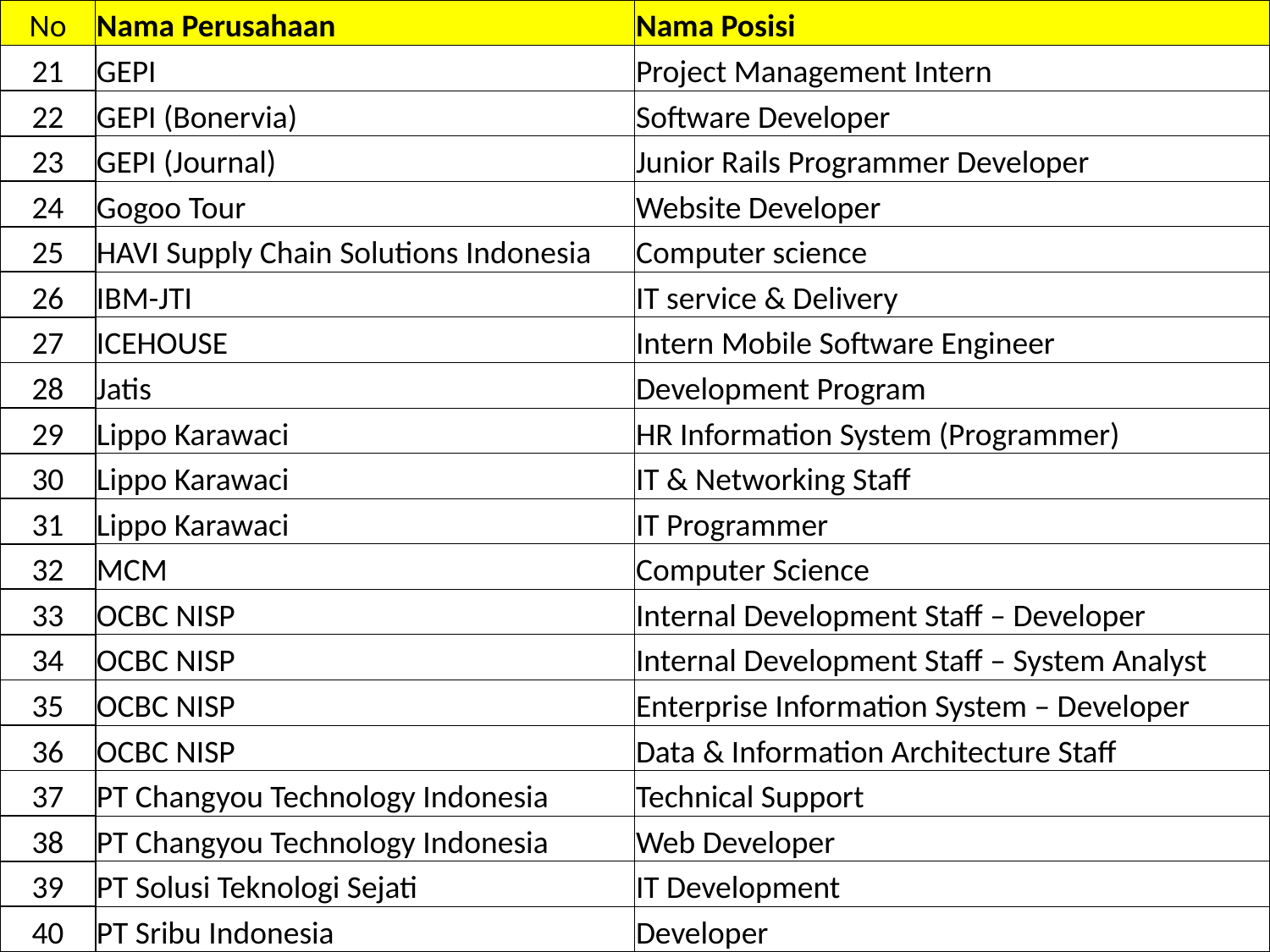

| No | Nama Perusahaan | Nama Posisi |
| --- | --- | --- |
| 21 | GEPI | Project Management Intern |
| 22 | GEPI (Bonervia) | Software Developer |
| 23 | GEPI (Journal) | Junior Rails Programmer Developer |
| 24 | Gogoo Tour | Website Developer |
| 25 | HAVI Supply Chain Solutions Indonesia | Computer science |
| 26 | IBM-JTI | IT service & Delivery |
| 27 | ICEHOUSE | Intern Mobile Software Engineer |
| 28 | Jatis | Development Program |
| 29 | Lippo Karawaci | HR Information System (Programmer) |
| 30 | Lippo Karawaci | IT & Networking Staff |
| 31 | Lippo Karawaci | IT Programmer |
| 32 | MCM | Computer Science |
| 33 | OCBC NISP | Internal Development Staff – Developer |
| 34 | OCBC NISP | Internal Development Staff – System Analyst |
| 35 | OCBC NISP | Enterprise Information System – Developer |
| 36 | OCBC NISP | Data & Information Architecture Staff |
| 37 | PT Changyou Technology Indonesia | Technical Support |
| 38 | PT Changyou Technology Indonesia | Web Developer |
| 39 | PT Solusi Teknologi Sejati | IT Development |
| 40 | PT Sribu Indonesia | Developer |